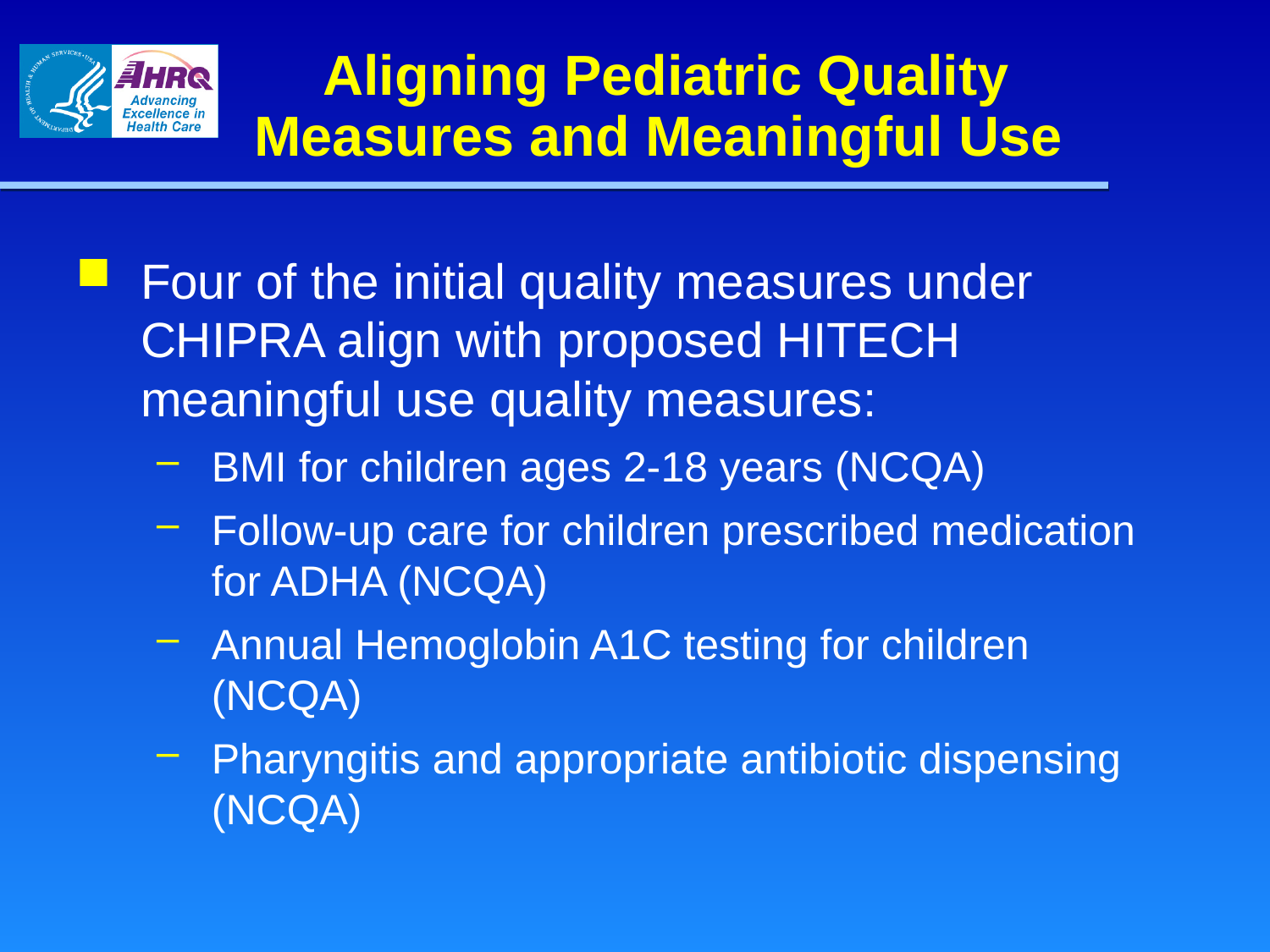

Aligning Pediatric Quality Measures and Meaningful Use

Four of the initial quality measures under CHIPRA align with proposed HITECH meaningful use quality measures:
BMI for children ages 2-18 years (NCQA)
Follow-up care for children prescribed medication for ADHA (NCQA)
Annual Hemoglobin A1C testing for children (NCQA)
Pharyngitis and appropriate antibiotic dispensing (NCQA)